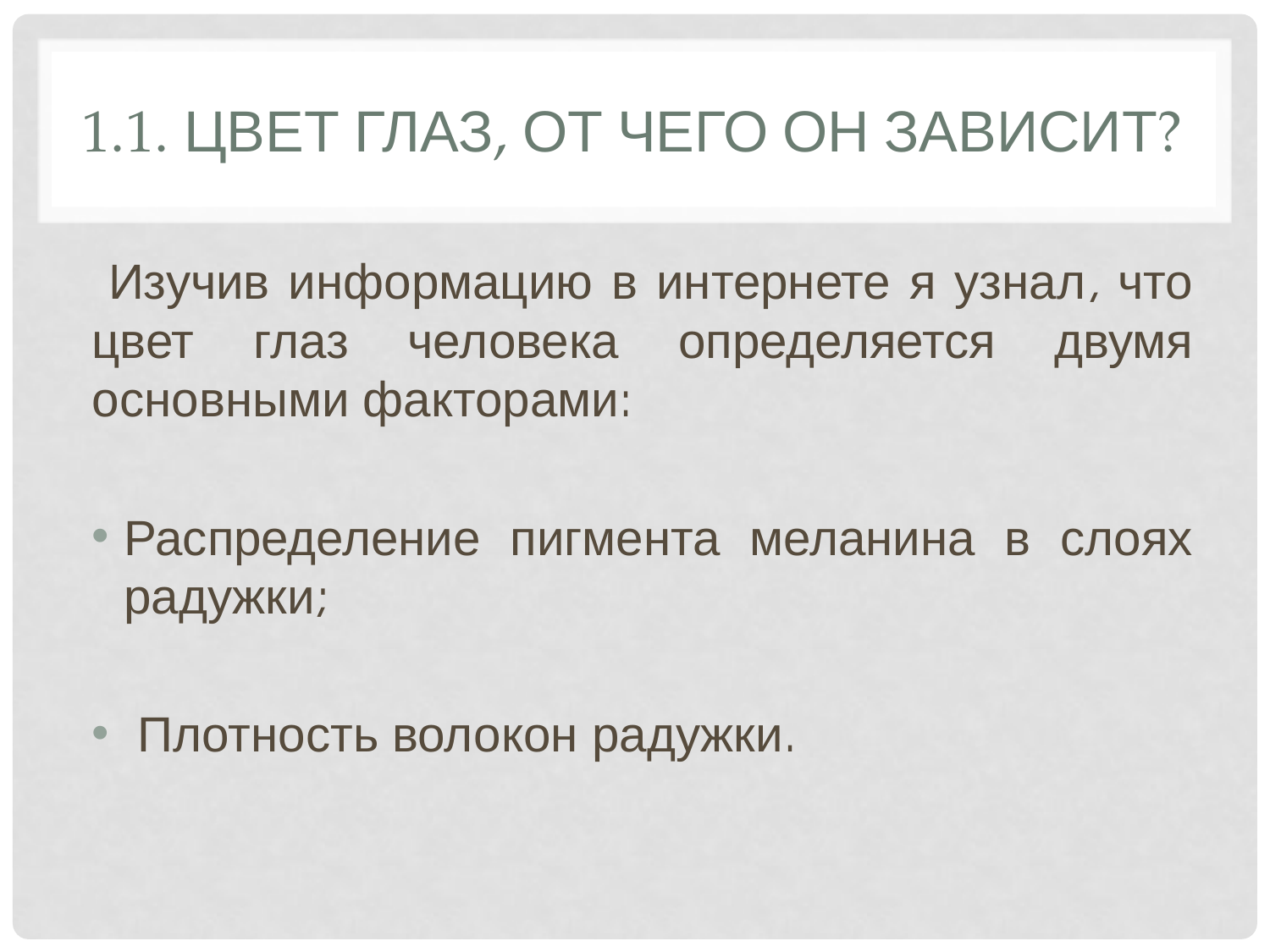

# 1.1. Цвет глаз, от чего он зависит?
 Изучив информацию в интернете я узнал, что цвет глаз человека определяется двумя основными факторами:

Распределение пигмента меланина в слоях радужки;

 Плотность волокон радужки.